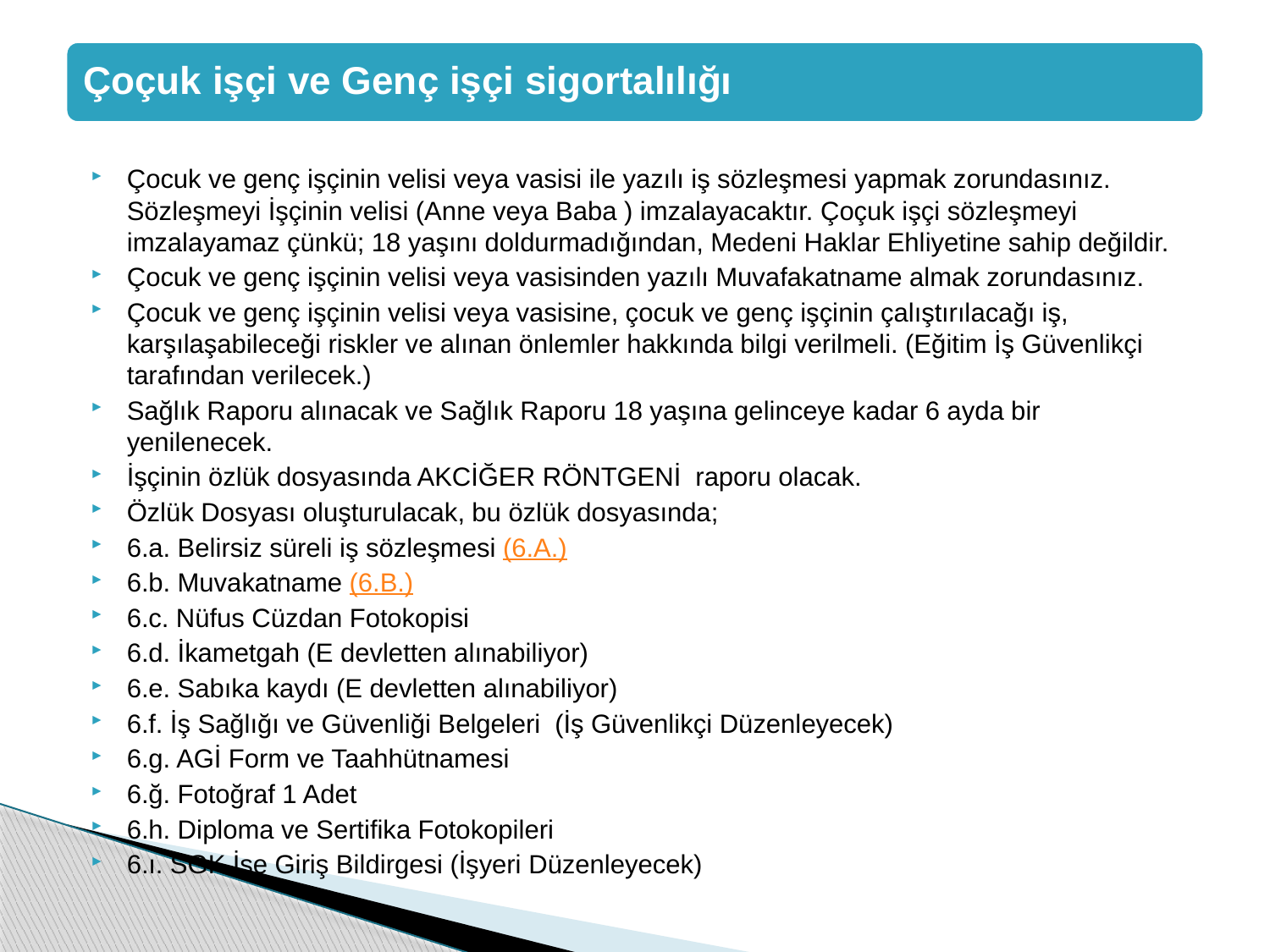

Çoçuk işçi ve Genç işçi sigortalılığı
Çocuk ve genç işçinin velisi veya vasisi ile yazılı iş sözleşmesi yapmak zorundasınız. Sözleşmeyi İşçinin velisi (Anne veya Baba ) imzalayacaktır. Çoçuk işçi sözleşmeyi imzalayamaz çünkü; 18 yaşını doldurmadığından, Medeni Haklar Ehliyetine sahip değildir.
Çocuk ve genç işçinin velisi veya vasisinden yazılı Muvafakatname almak zorundasınız.
Çocuk ve genç işçinin velisi veya vasisine, çocuk ve genç işçinin çalıştırılacağı iş, karşılaşabileceği riskler ve alınan önlemler hakkında bilgi verilmeli. (Eğitim İş Güvenlikçi tarafından verilecek.)
Sağlık Raporu alınacak ve Sağlık Raporu 18 yaşına gelinceye kadar 6 ayda bir yenilenecek.
İşçinin özlük dosyasında AKCİĞER RÖNTGENİ  raporu olacak.
Özlük Dosyası oluşturulacak, bu özlük dosyasında;
6.a. Belirsiz süreli iş sözleşmesi (6.A.)
6.b. Muvakatname (6.B.)
6.c. Nüfus Cüzdan Fotokopisi
6.d. İkametgah (E devletten alınabiliyor)
6.e. Sabıka kaydı (E devletten alınabiliyor)
6.f. İş Sağlığı ve Güvenliği Belgeleri  (İş Güvenlikçi Düzenleyecek)
6.g. AGİ Form ve Taahhütnamesi
6.ğ. Fotoğraf 1 Adet
6.h. Diploma ve Sertifika Fotokopileri
6.ı. SGK İşe Giriş Bildirgesi (İşyeri Düzenleyecek)